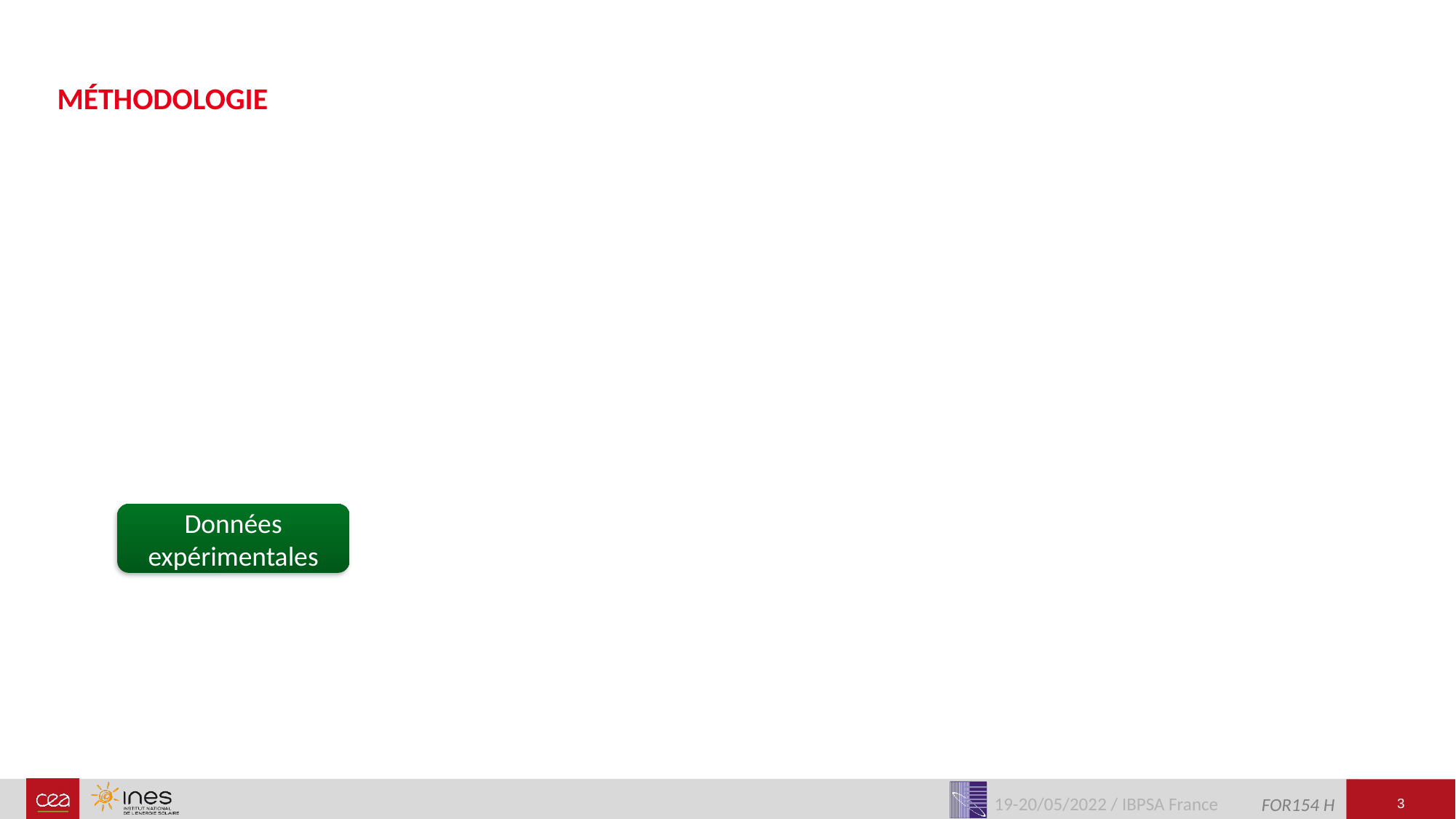

Méthodologie
Données expérimentales
19-20/05/2022 / IBPSA France
3